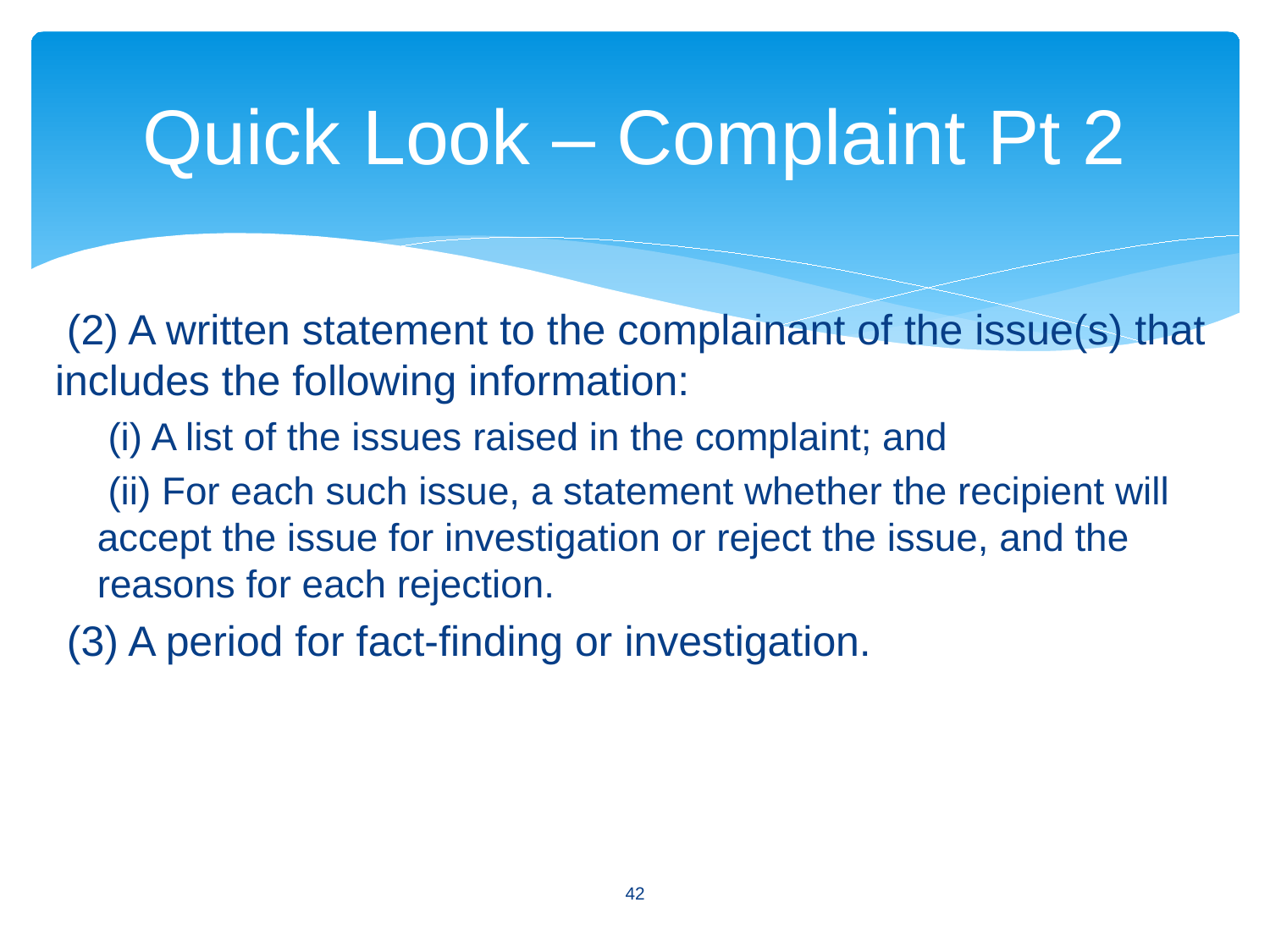

# Quick Look – Complaint Pt 2
 (2) A written statement to the complainant of the issue(s) that includes the following information:
 (i) A list of the issues raised in the complaint; and
 (ii) For each such issue, a statement whether the recipient will accept the issue for investigation or reject the issue, and the reasons for each rejection.
 (3) A period for fact-finding or investigation.

42